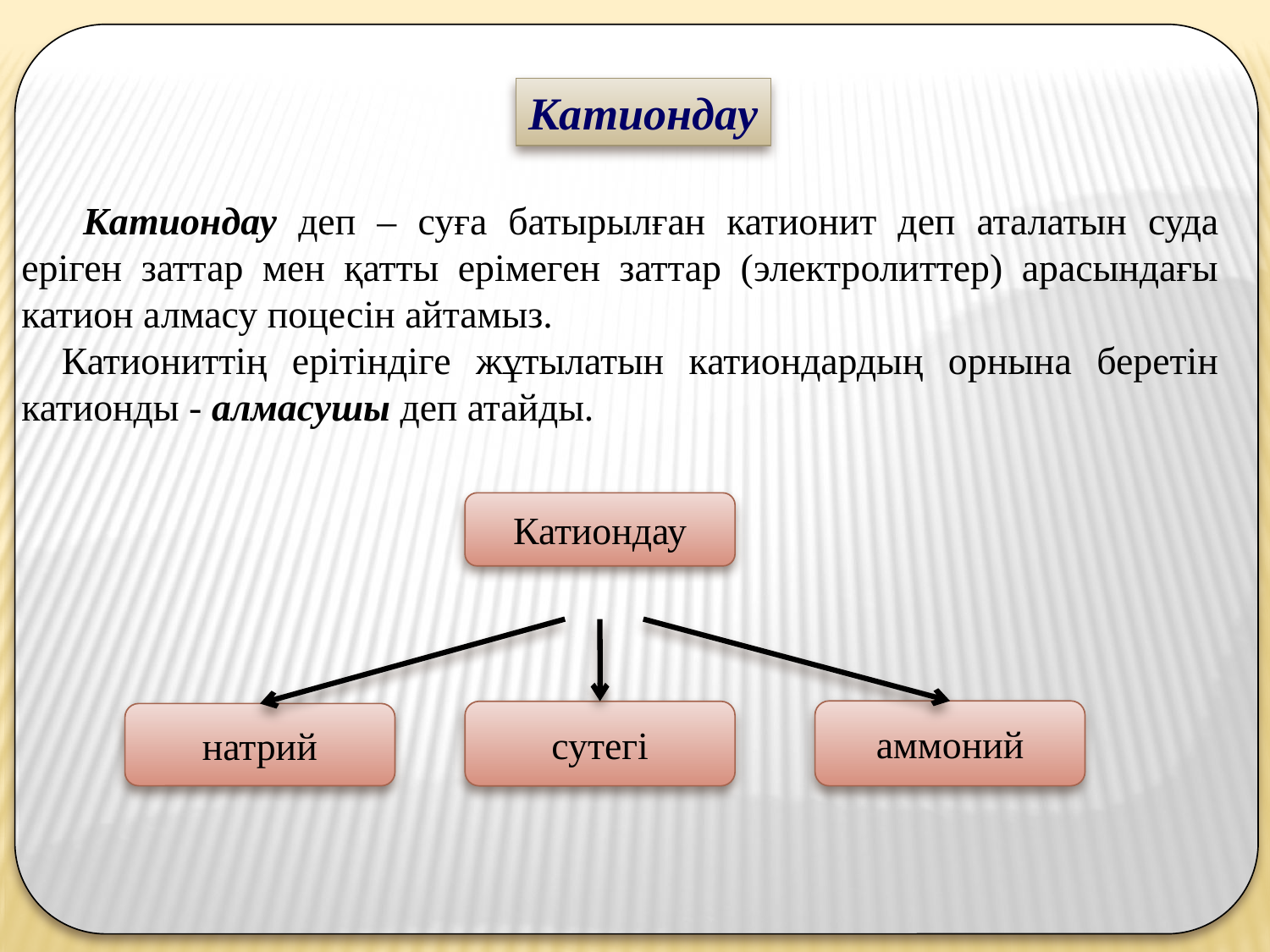

Катиондау
 Катиондау деп – суға батырылған катионит деп аталатын суда еріген заттар мен қатты ерімеген заттар (электролиттер) арасындағы катион алмасу поцесін айтамыз.
Катиониттің ерітіндіге жұтылатын катиондардың орнына беретін катионды - алмасушы деп атайды.
Катиондау

 аммоний

сутегі
натрий